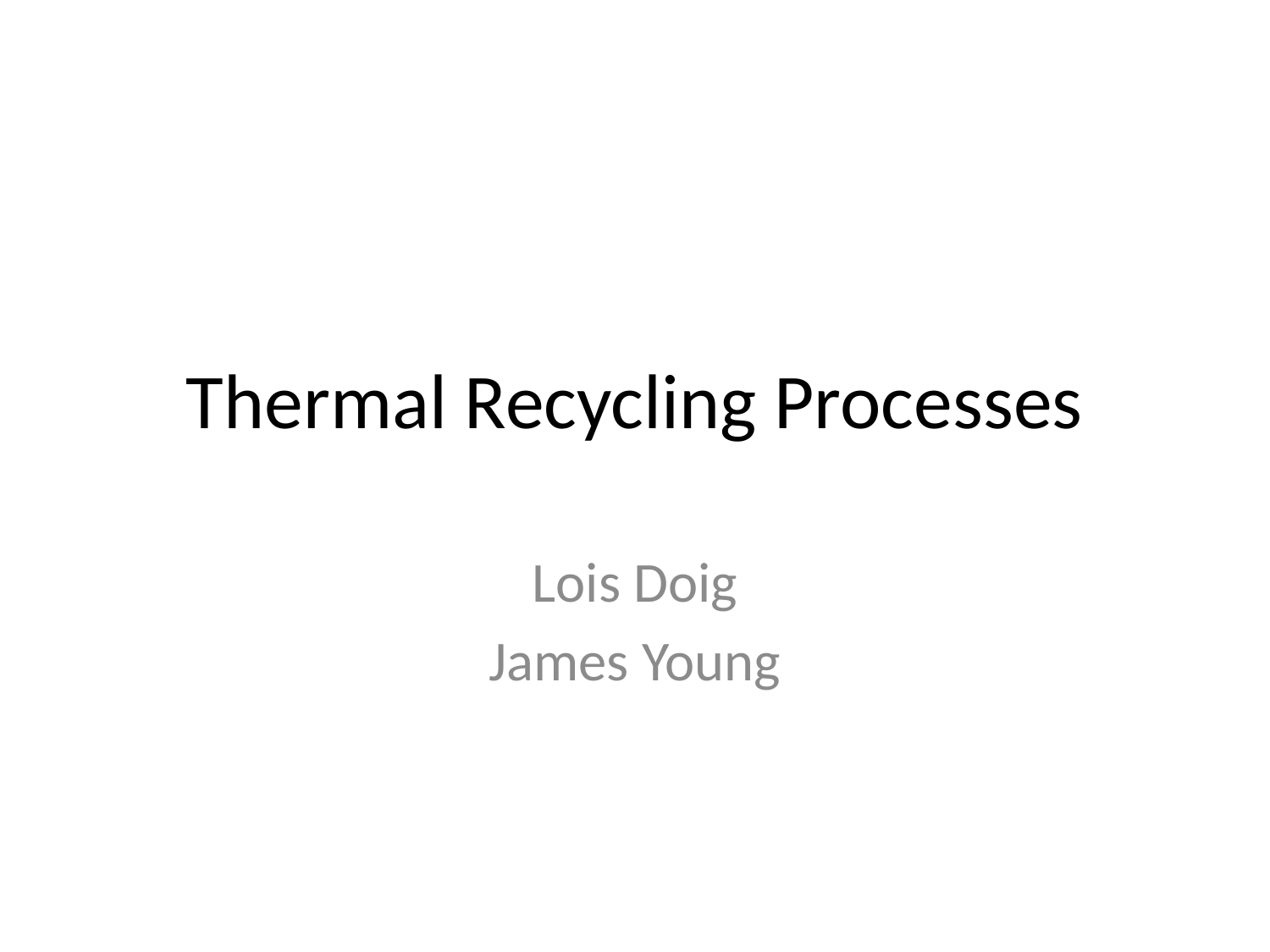

# Thermal Recycling Processes
Lois Doig
James Young